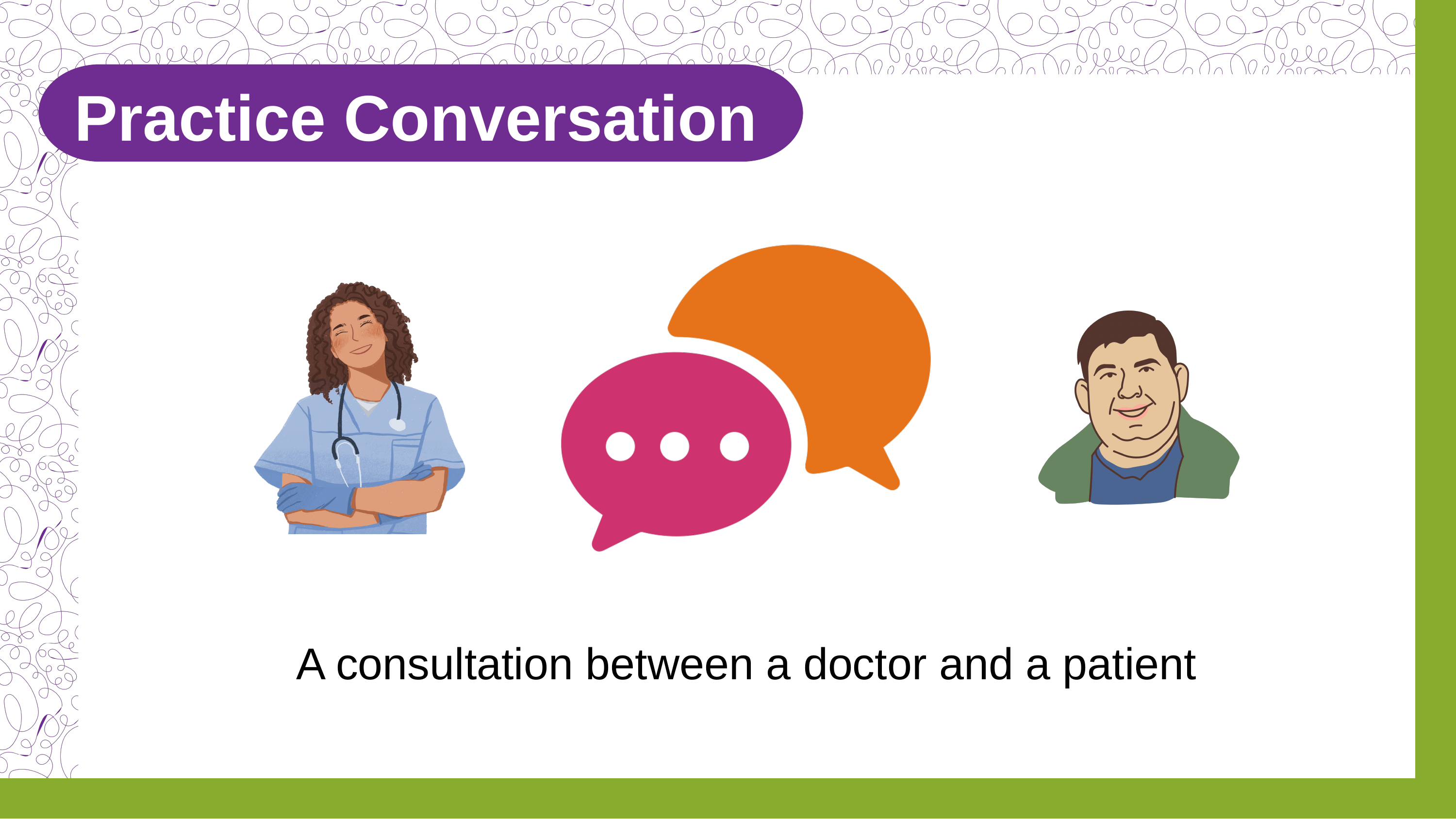

Practice Conversation

A consultation between a doctor and a patient